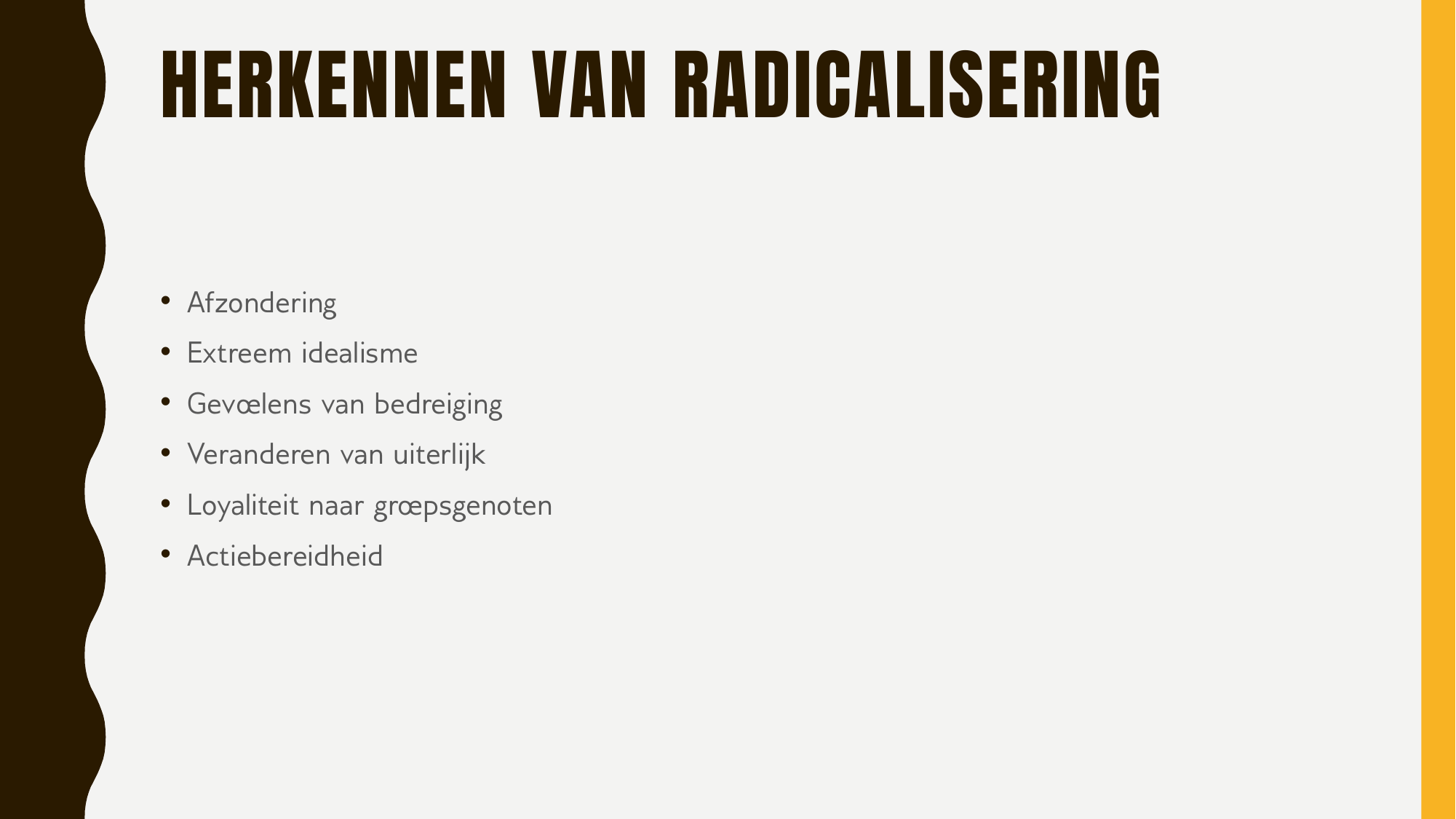

# Herkennen van radicalisering
Afzondering
Extreem idealisme
Gevoelens van bedreiging
Veranderen van uiterlijk
Loyaliteit naar groepsgenoten
Actiebereidheid